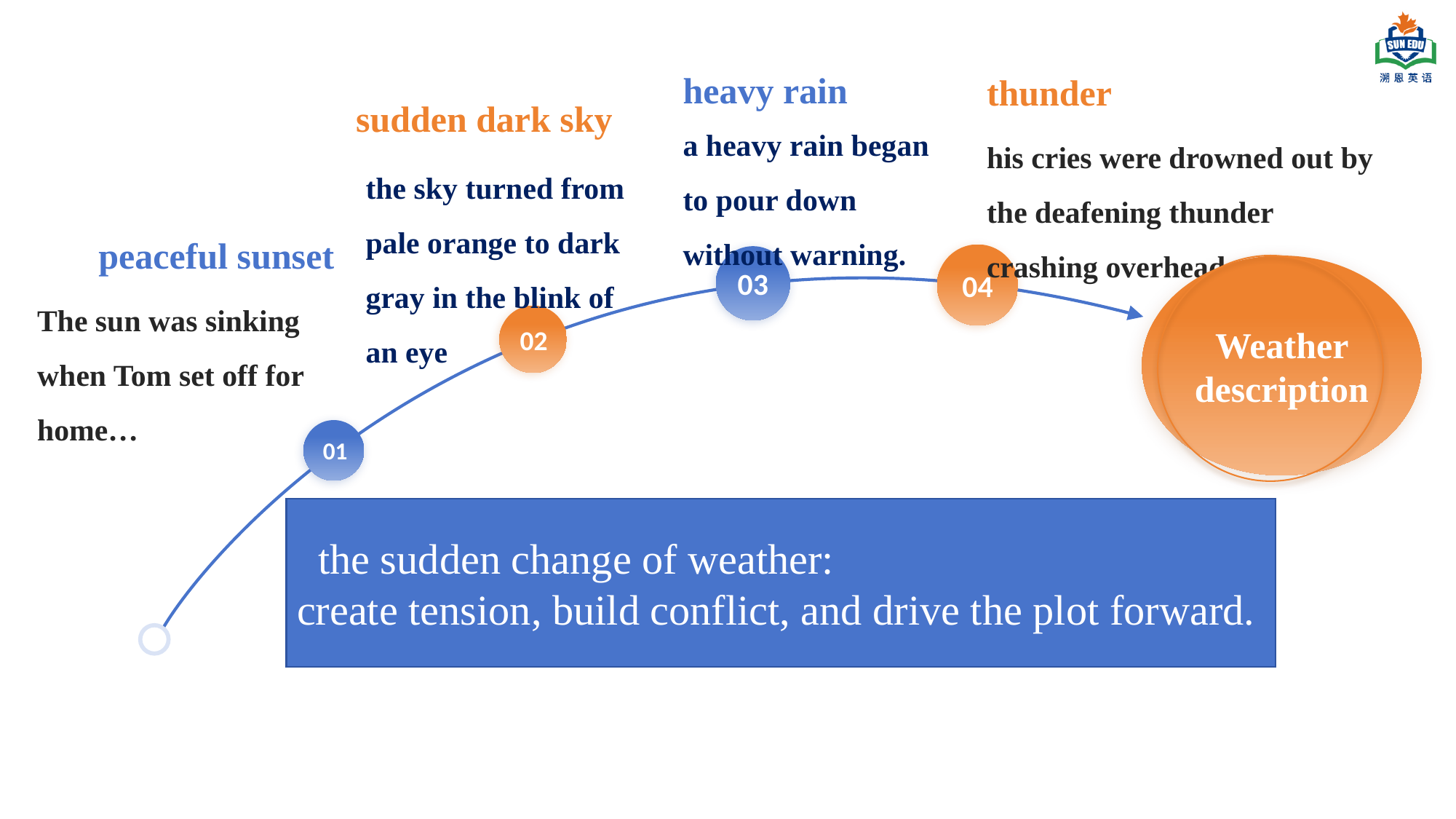

heavy rain
thunder
sudden dark sky
a heavy rain began to pour down without warning.
his cries were drowned out by the deafening thunder crashing overhead.
the sky turned from pale orange to dark gray in the blink of an eye
peaceful sunset
04
03

Weather description
The sun was sinking when Tom set off for home…

02
01
  the sudden change of weather:
create tension, build conflict, and drive the plot forward.